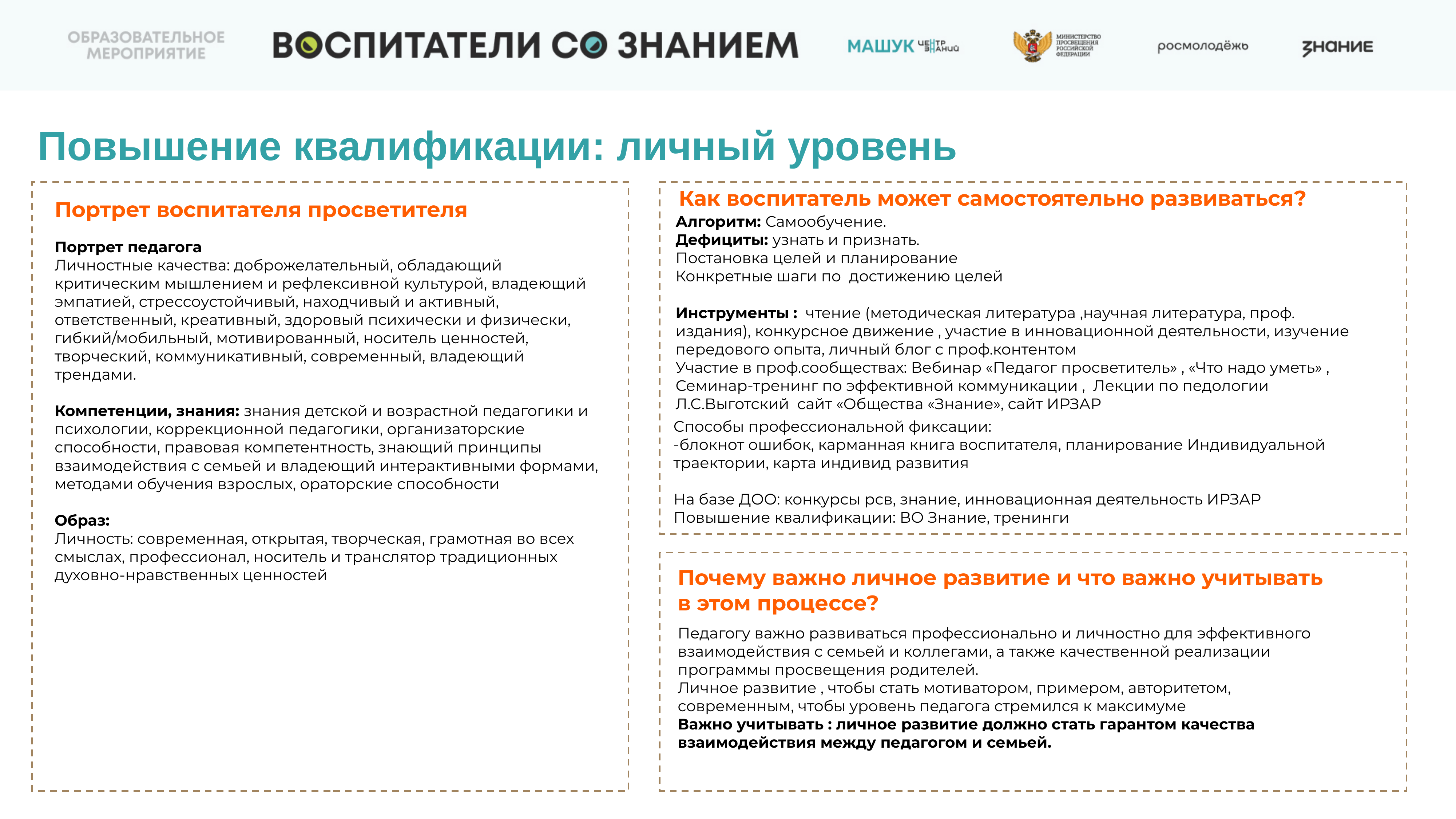

Повышение квалификации: личный уровень

Как воспитатель может самостоятельно развиваться?
Портрет воспитателя просветителя
Алгоритм: Самообучение.
Дефициты: узнать и признать.
Постановка целей и планирование
Конкретные шаги по  достижению целей

Инструменты :  чтение (методическая литература ,научная литература, проф. издания), конкурсное движение , участие в инновационной деятельности, изучение передового опыта, личный блог с проф.контентом
Участие в проф.сообществах: Вебинар «Педагог просветитель» , «Что надо уметь» ,
Семинар-тренинг по эффективной коммуникации ,  Лекции по педологии Л.С.Выготский  сайт «Общества «Знание», сайт ИРЗАР

Портрет педагога
Личностные качества: доброжелательный, обладающий критическим мышлением и рефлексивной культурой, владеющий эмпатией, стрессоустойчивый, находчивый и активный, ответственный, креативный, здоровый психически и физически, гибкий/мобильный, мотивированный, носитель ценностей, творческий, коммуникативный, современный, владеющий трендами.
Компетенции, знания: знания детской и возрастной педагогики и психологии, коррекционной педагогики, организаторские способности, правовая компетентность, знающий принципы взаимодействия с семьей и владеющий интерактивными формами, методами обучения взрослых, ораторские способности
Образ:
Личность: современная, открытая, творческая, грамотная во всех смыслах, профессионал, носитель и транслятор традиционных духовно-нравственных ценностей
Способы профессиональной фиксации:
-блокнот ошибок, карманная книга воспитателя, планирование Индивидуальной траектории, карта индивид развития
На базе ДОО: конкурсы рсв, знание, инновационная деятельность ИРЗАР
Повышение квалификации: ВО Знание, тренинги

Почему важно личное развитие и что важно учитывать
в этом процессе?
Педагогу важно развиваться профессионально и личностно для эффективного взаимодействия с семьей и коллегами, а также качественной реализации программы просвещения родителей.
Личное развитие , чтобы стать мотиватором, примером, авторитетом, современным, чтобы уровень педагога стремился к максимуме
Важно учитывать : личное развитие должно стать гарантом качества взаимодействия между педагогом и семьей.